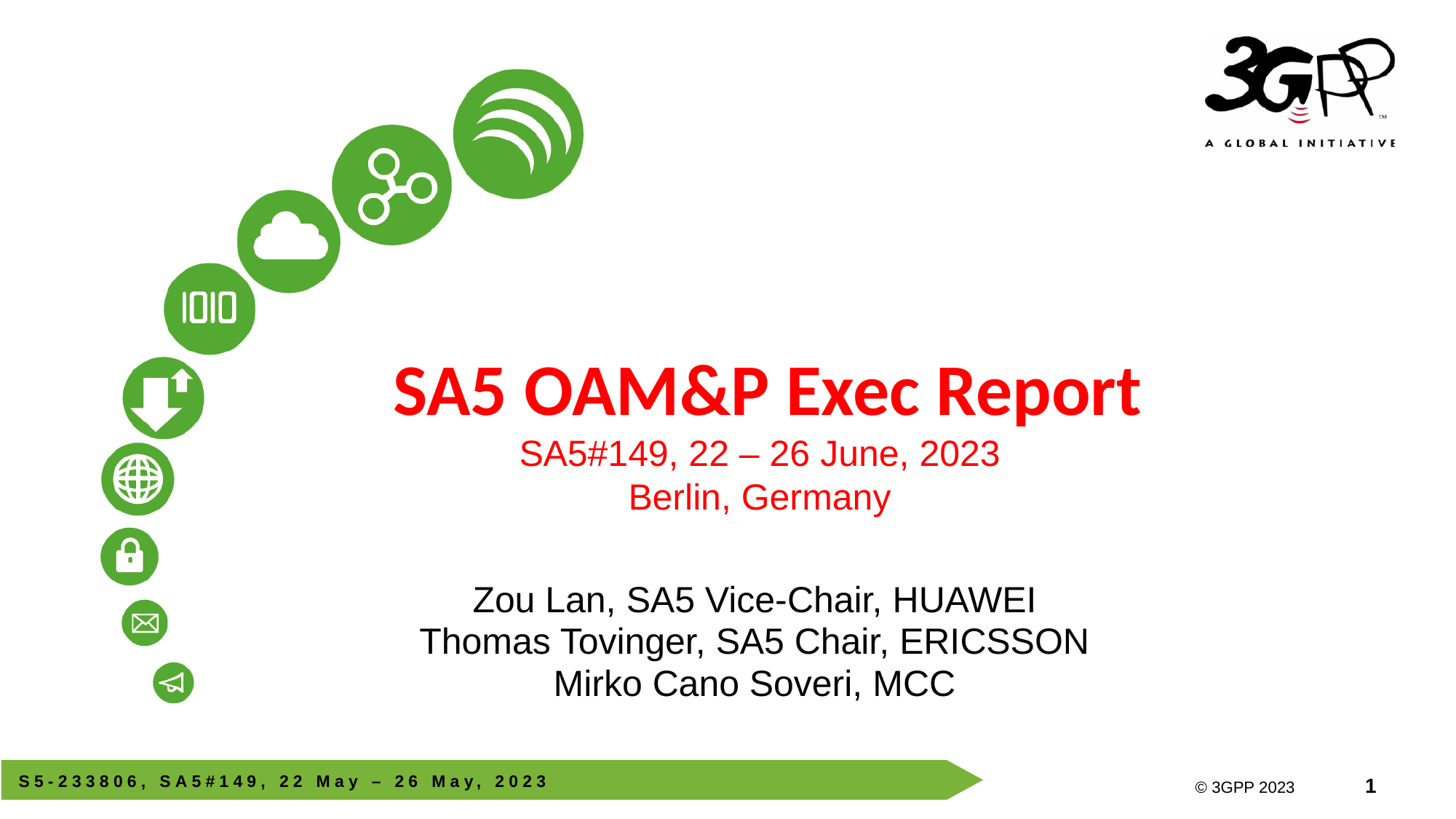

# SA5 OAM&P Exec Report SA5#149, 22 – 26 June, 2023 Berlin, Germany
Zou Lan, SA5 Vice-Chair, HUAWEI
Thomas Tovinger, SA5 Chair, ERICSSON
Mirko Cano Soveri, MCC